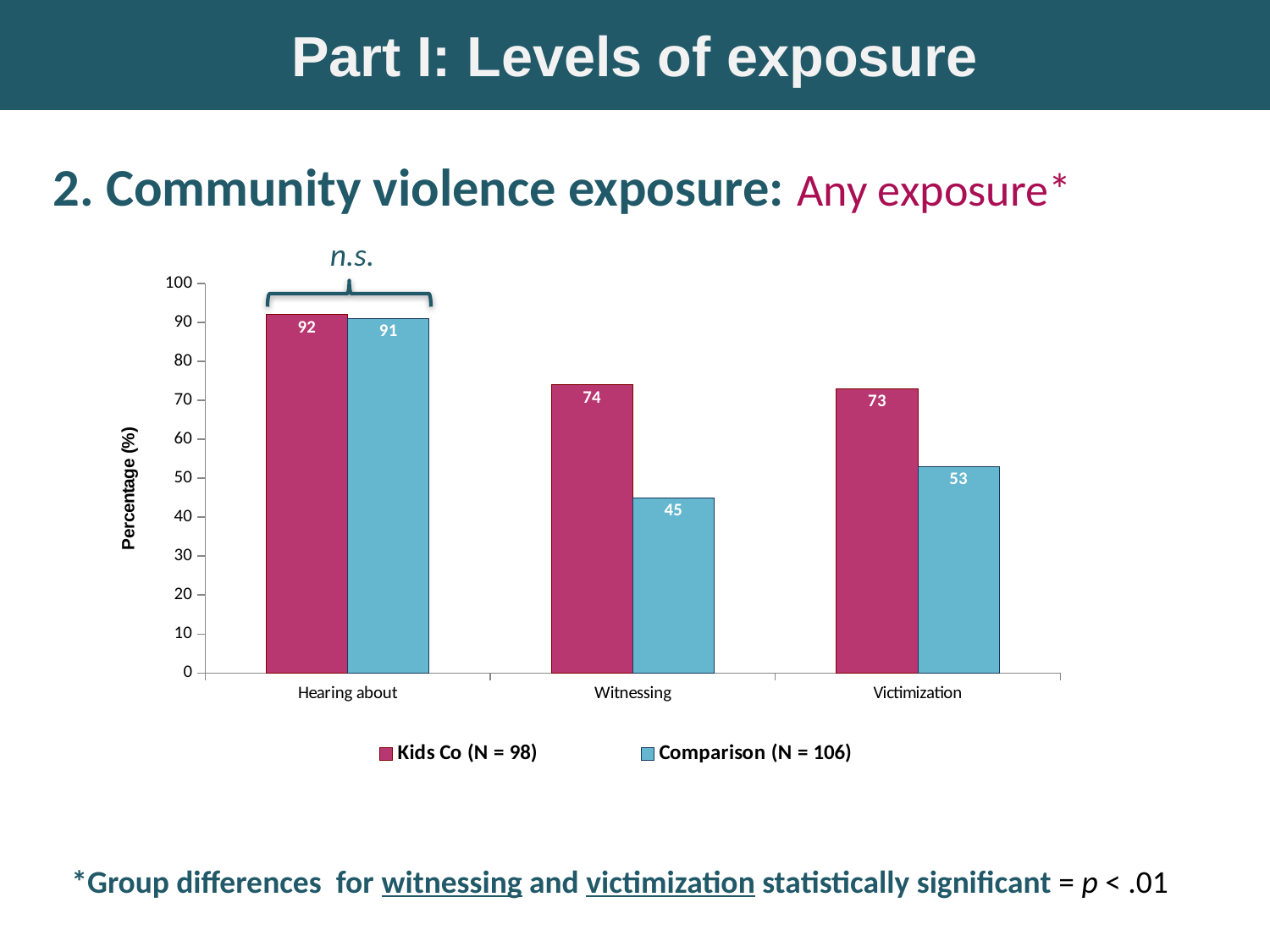

Part I: Levels of exposure
2. Community violence exposure: Any exposure*

n.s.

### Chart

| Category | Kids Co (N = 98) | Comparison (N = 106) |
|---|---|---|
| Hearing about | 92.0 | 91.0 |
| Witnessing | 74.0 | 45.0 |
| Victimization | 73.0 | 53.0 |
*Group differences  for witnessing and victimization statistically significant = p < .01